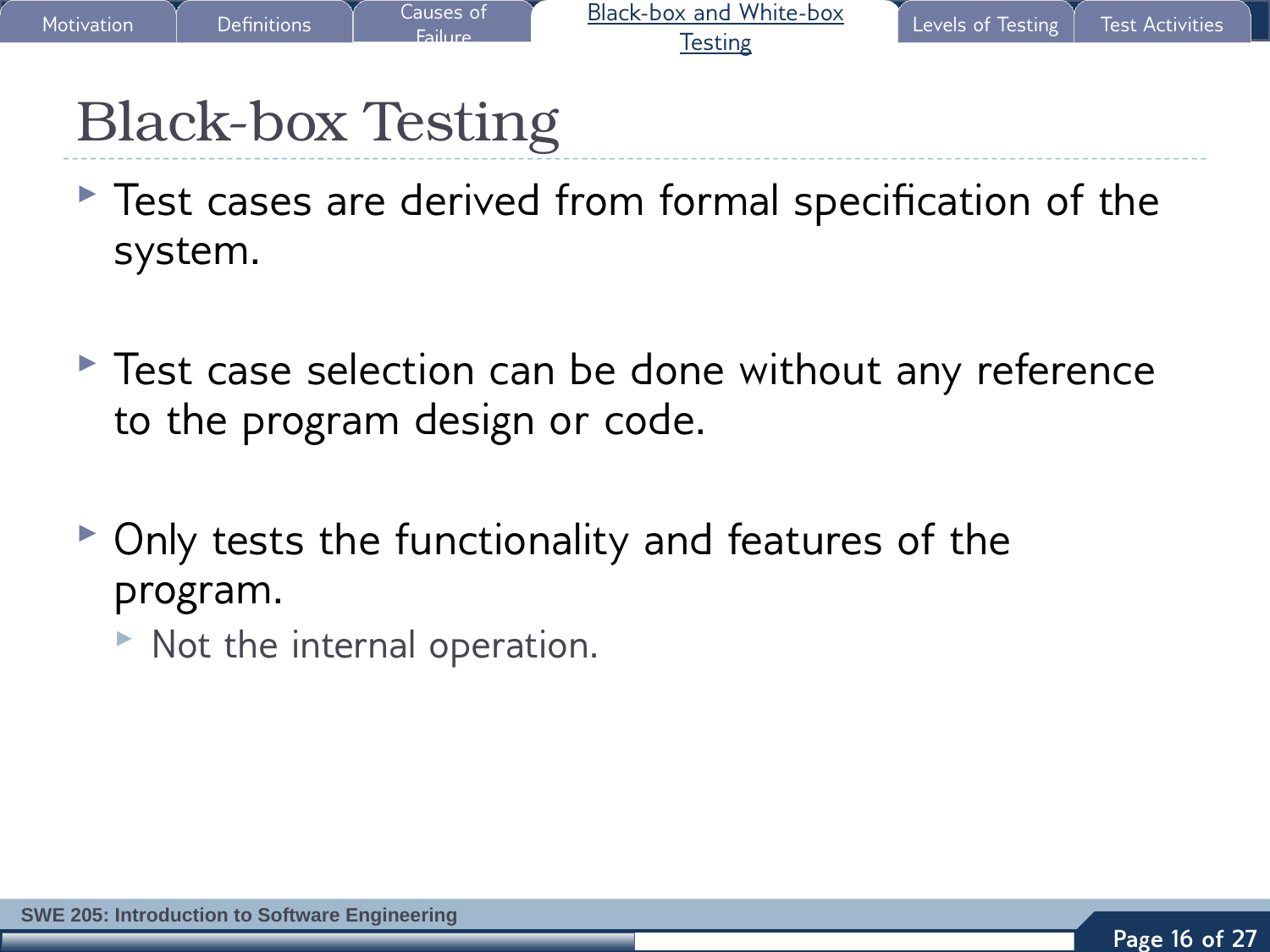

Motivation
Definitions
Causes of Failure
Black-box and White-box Testing
Levels of Testing
Test Activities
# Black-box Testing
Test cases are derived from formal specification of the system.

Test case selection can be done without any reference to the program design or code.

Only tests the functionality and features of the program.
Not the internal operation.
16
Page 16 of 27